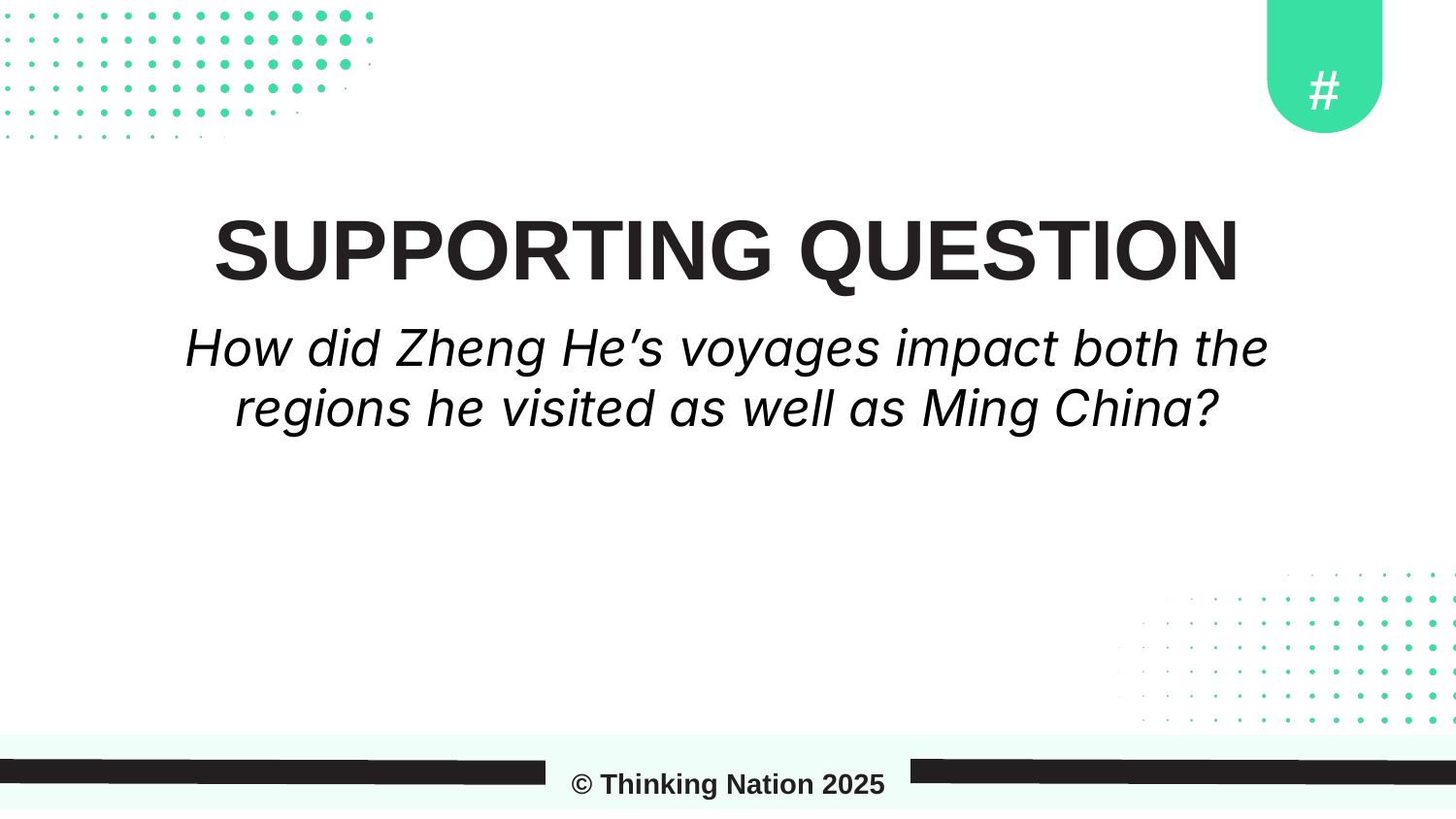

#
SUPPORTING QUESTION
How did Zheng He’s voyages impact both the regions he visited as well as Ming China?

© Thinking Nation 2025